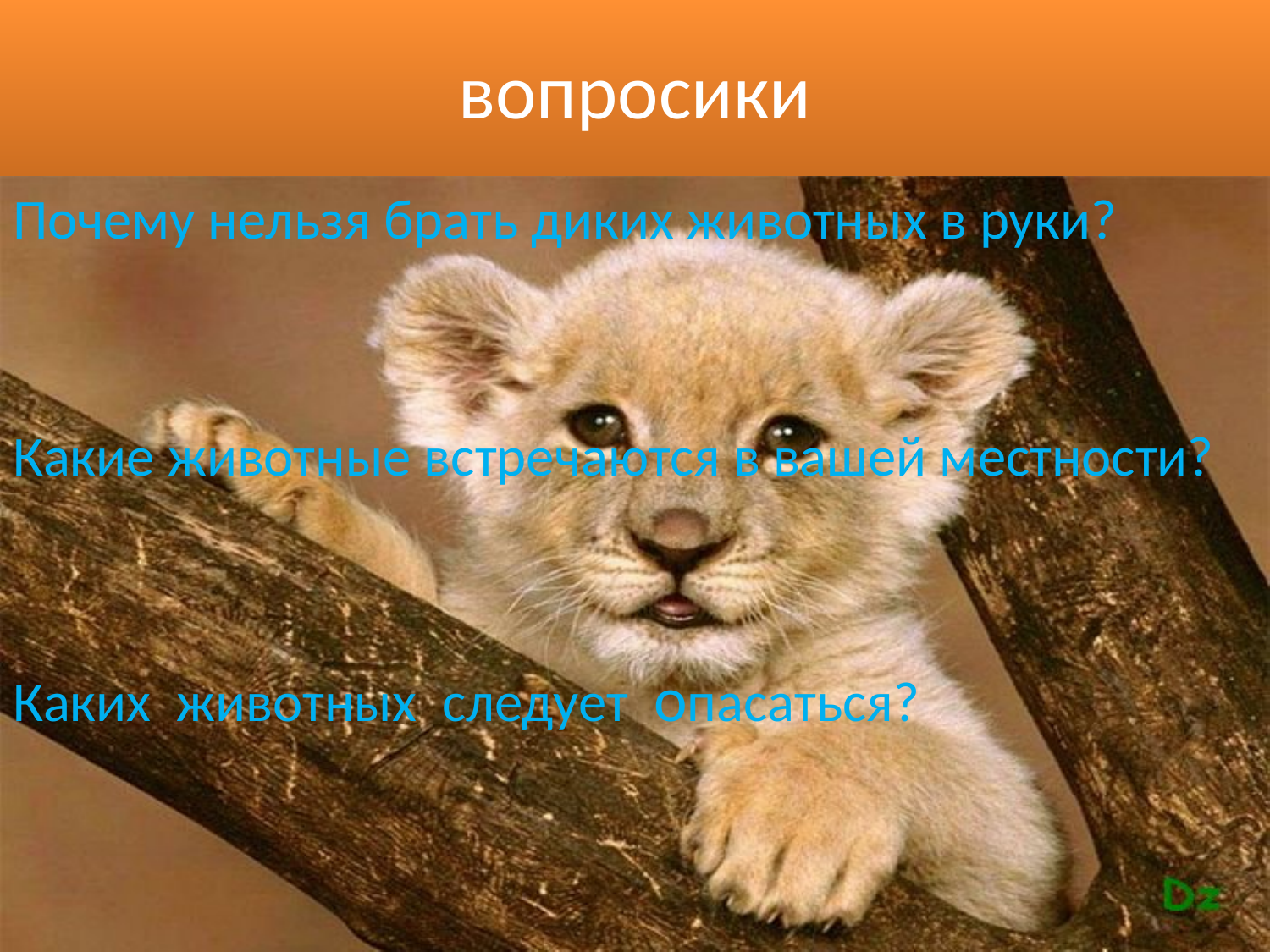

# вопросики
Почему нельзя брать диких животных в руки?

Какие животные встречаются в вашей местности?

Каких  животных  следует  опасаться?